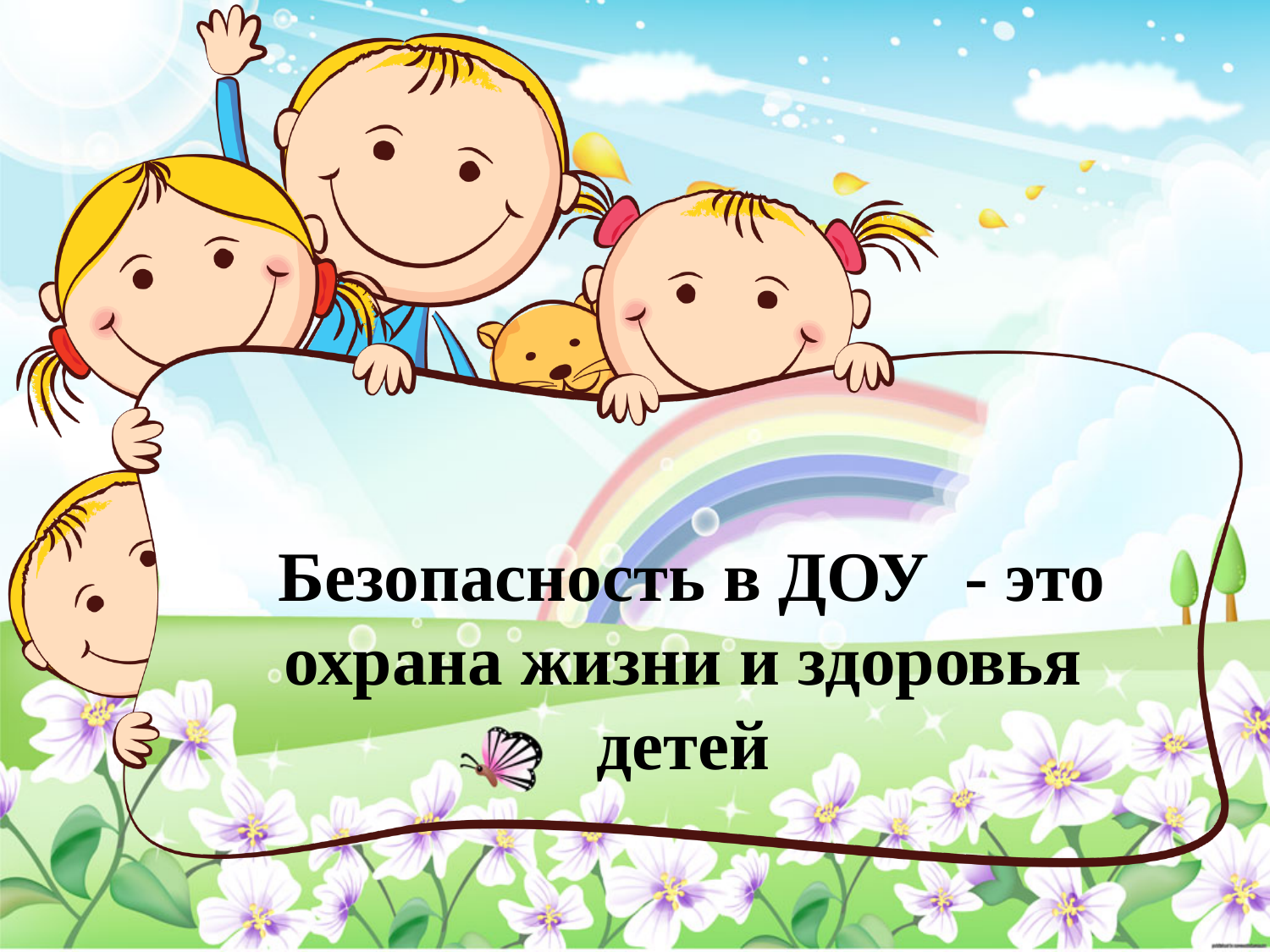

Безопасность в ДОУ  - это охрана жизни и здоровья детей